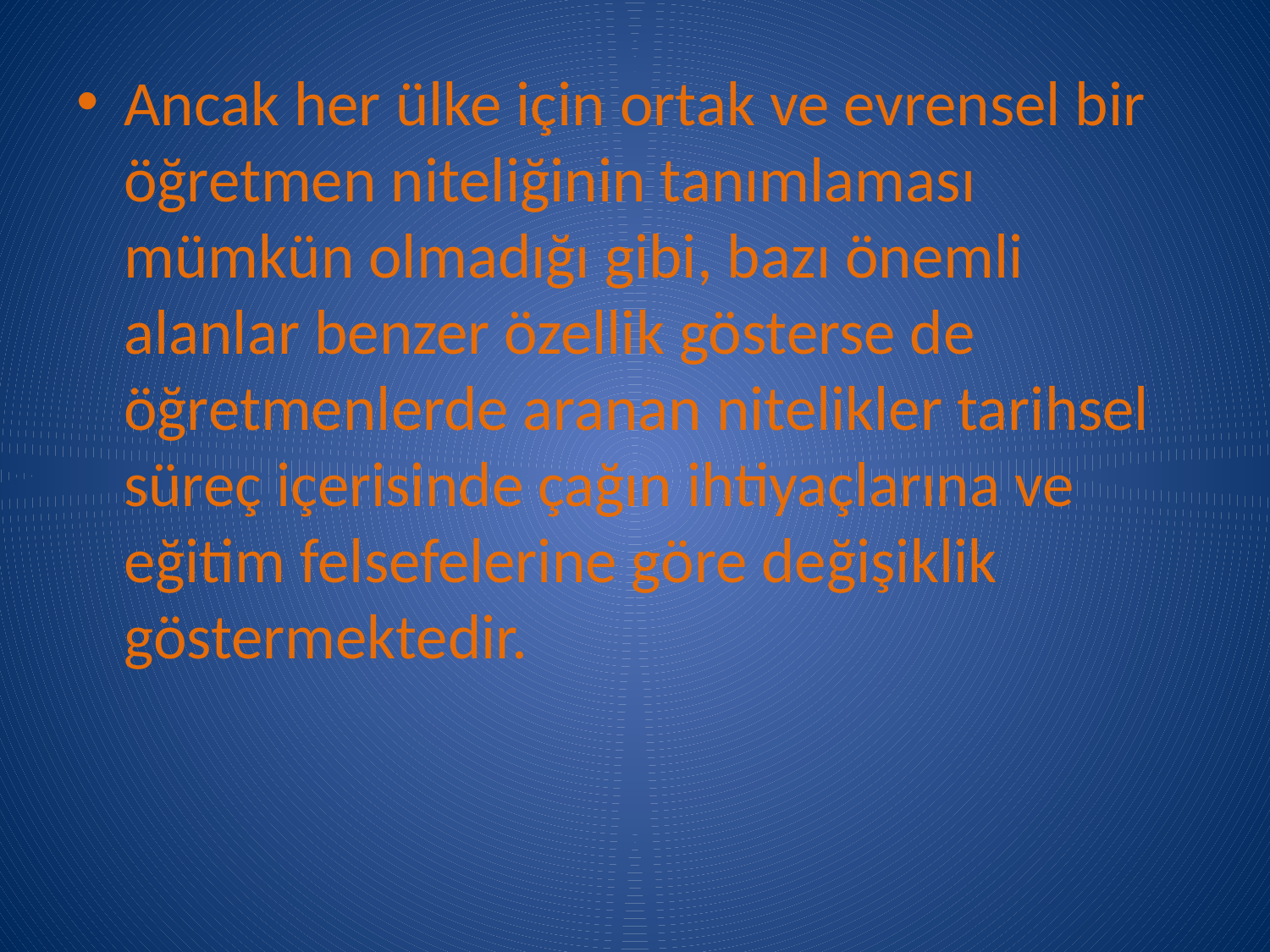

Ancak her ülke için ortak ve evrensel bir öğretmen niteliğinin tanımlaması mümkün olmadığı gibi, bazı önemli alanlar benzer özellik gösterse de öğretmenlerde aranan nitelikler tarihsel süreç içerisinde çağın ihtiyaçlarına ve eğitim felsefelerine göre değişiklik göstermektedir.